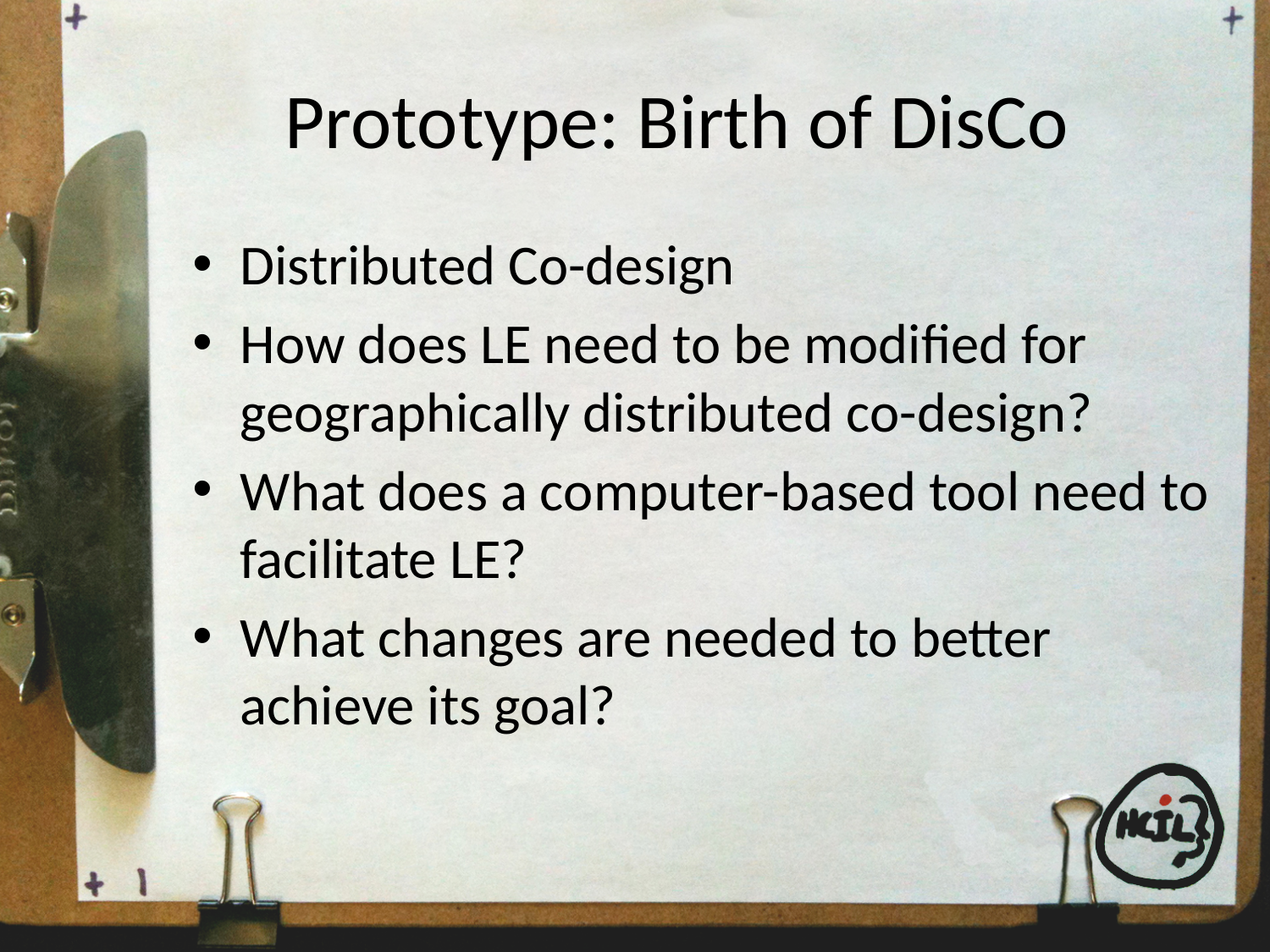

# Prototype: Birth of DisCo
Distributed Co-design
How does LE need to be modified for geographically distributed co-design?
What does a computer-based tool need to facilitate LE?
What changes are needed to better achieve its goal?